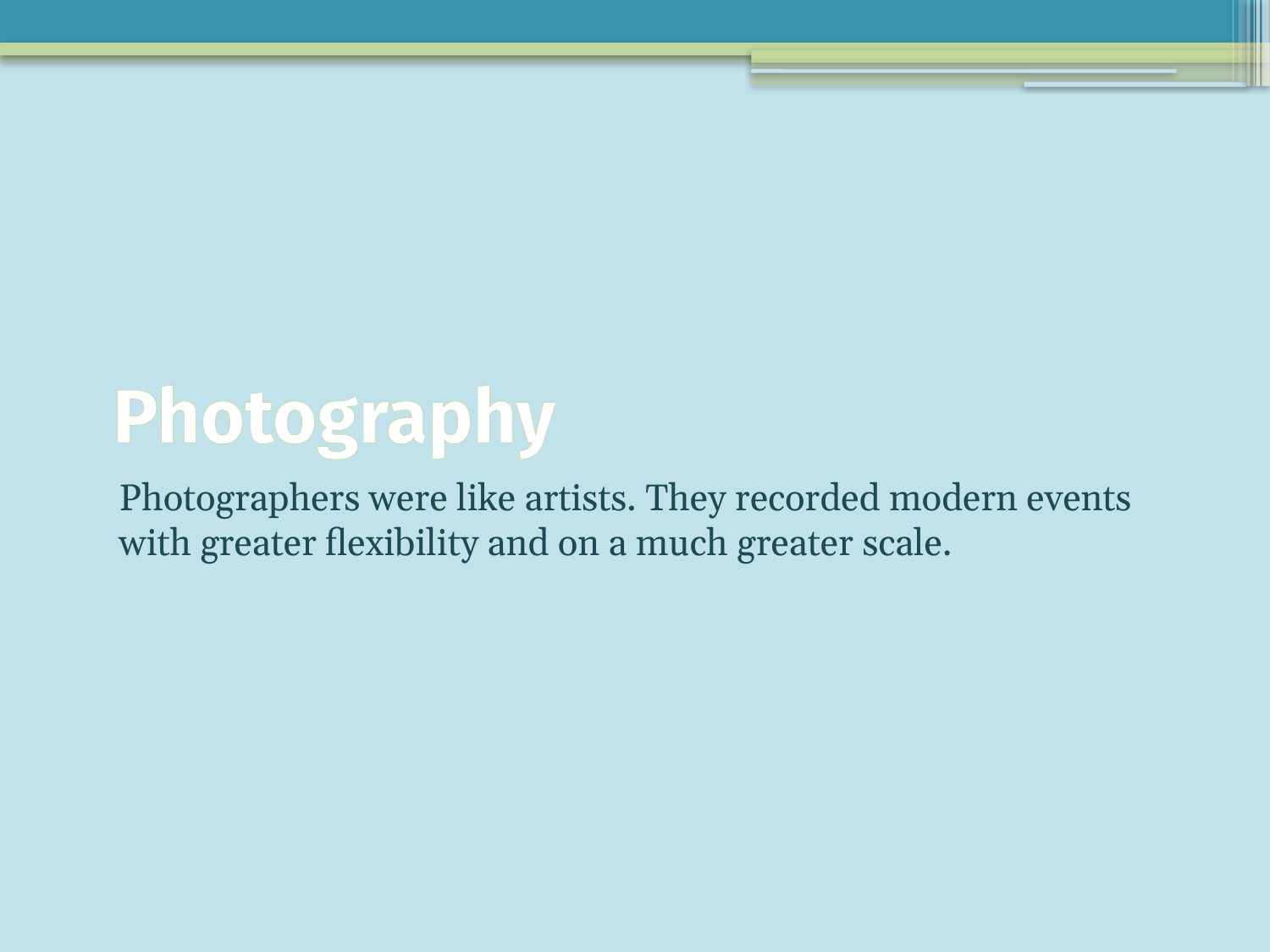

# Photography
Photographers were like artists. They recorded modern events with greater flexibility and on a much greater scale.